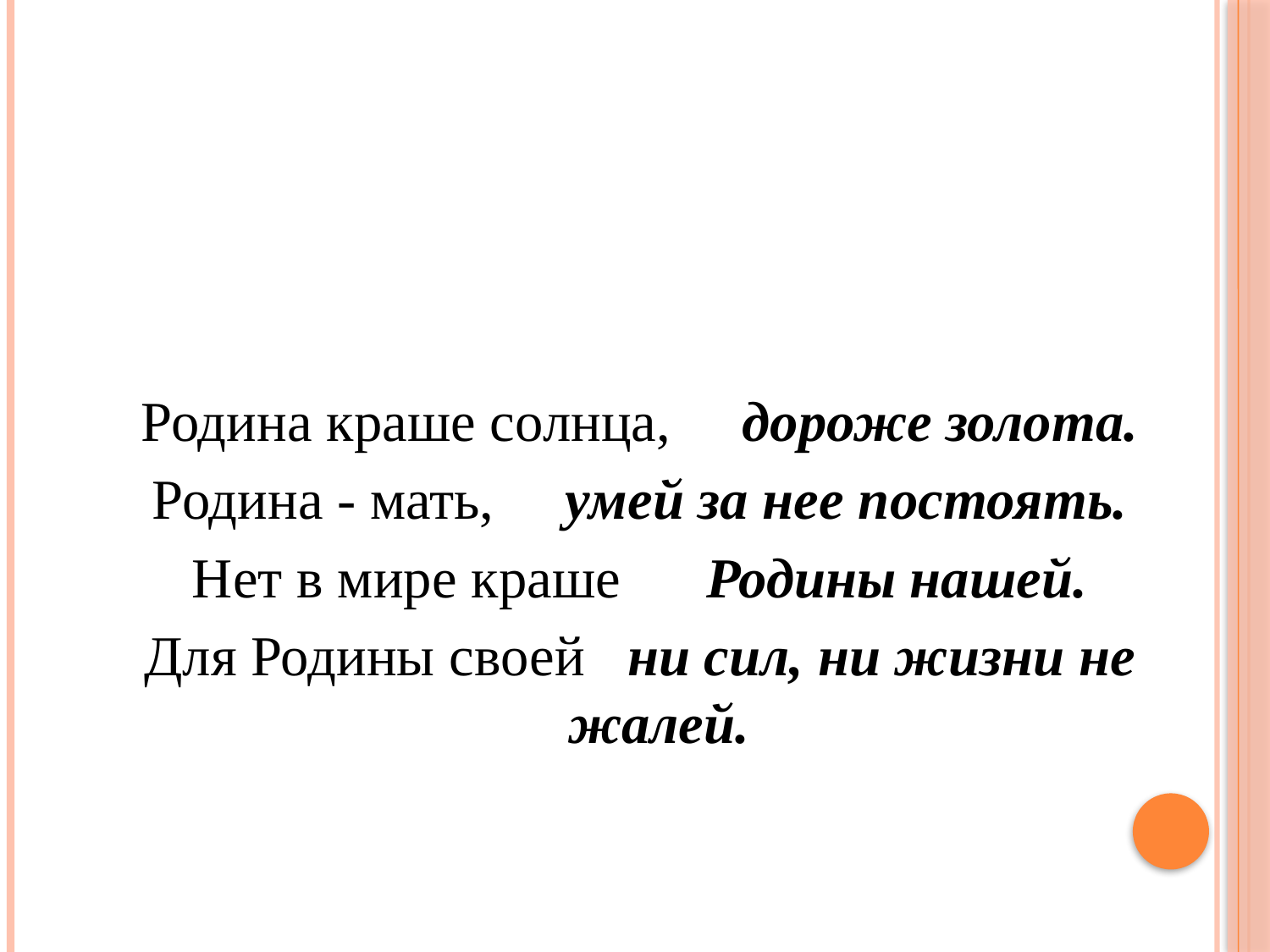

#

Родина краше солнца,     дороже золота.
Родина - мать,     умей за нее постоять.
Нет в мире краше      Родины нашей.
Для Родины своей   ни сил, ни жизни не жалей.